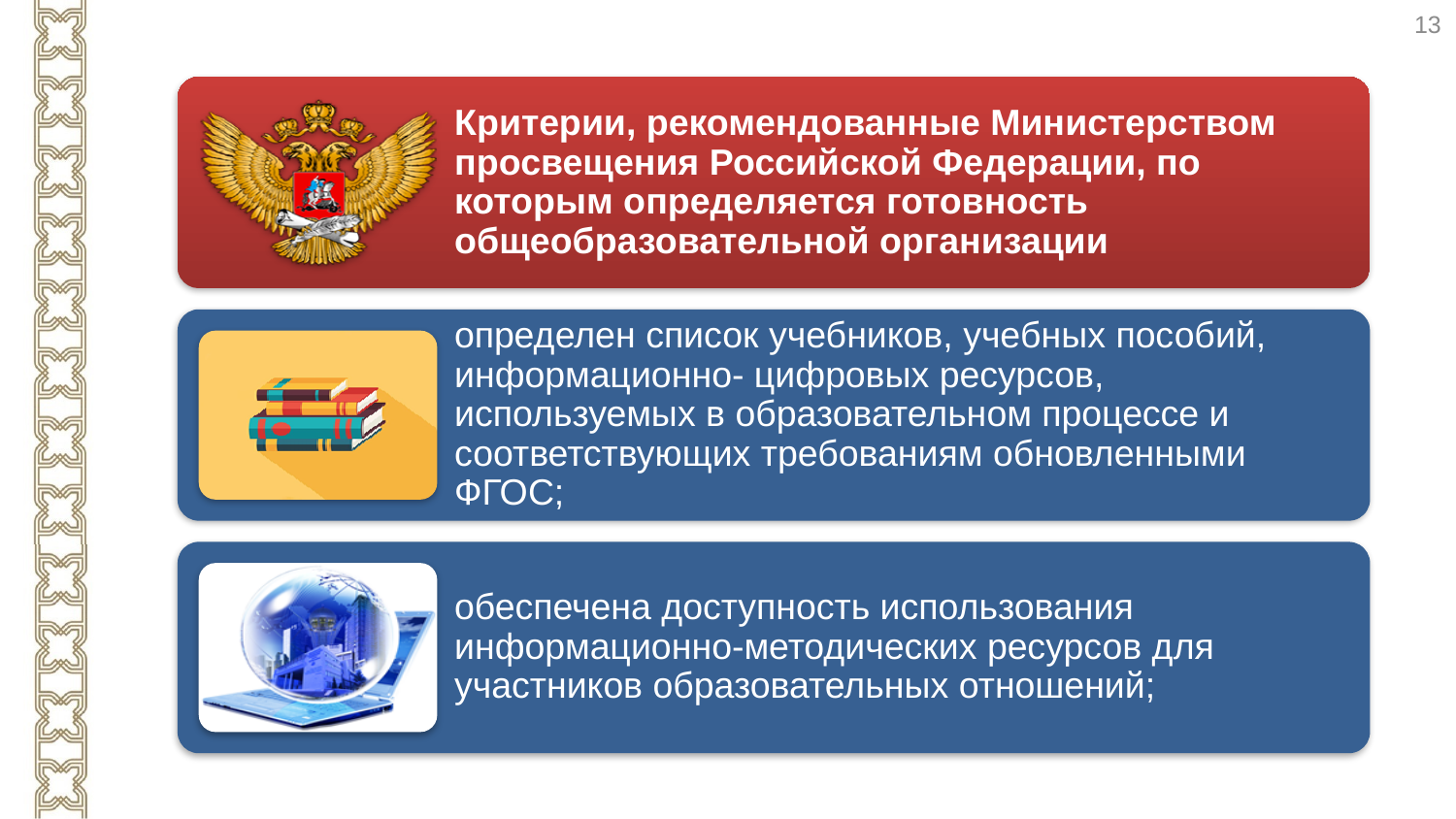

13

Критерии, рекомендованные Министерством просвещения Российской Федерации, по которым определяется готовность общеобразовательной организации
определен список учебников, учебных пособий, информационно- цифровых ресурсов, используемых в образовательном процессе и соответствующих требованиям обновленными ФГОС;
обеспечена доступность использования информационно-методических ресурсов для участников образовательных отношений;